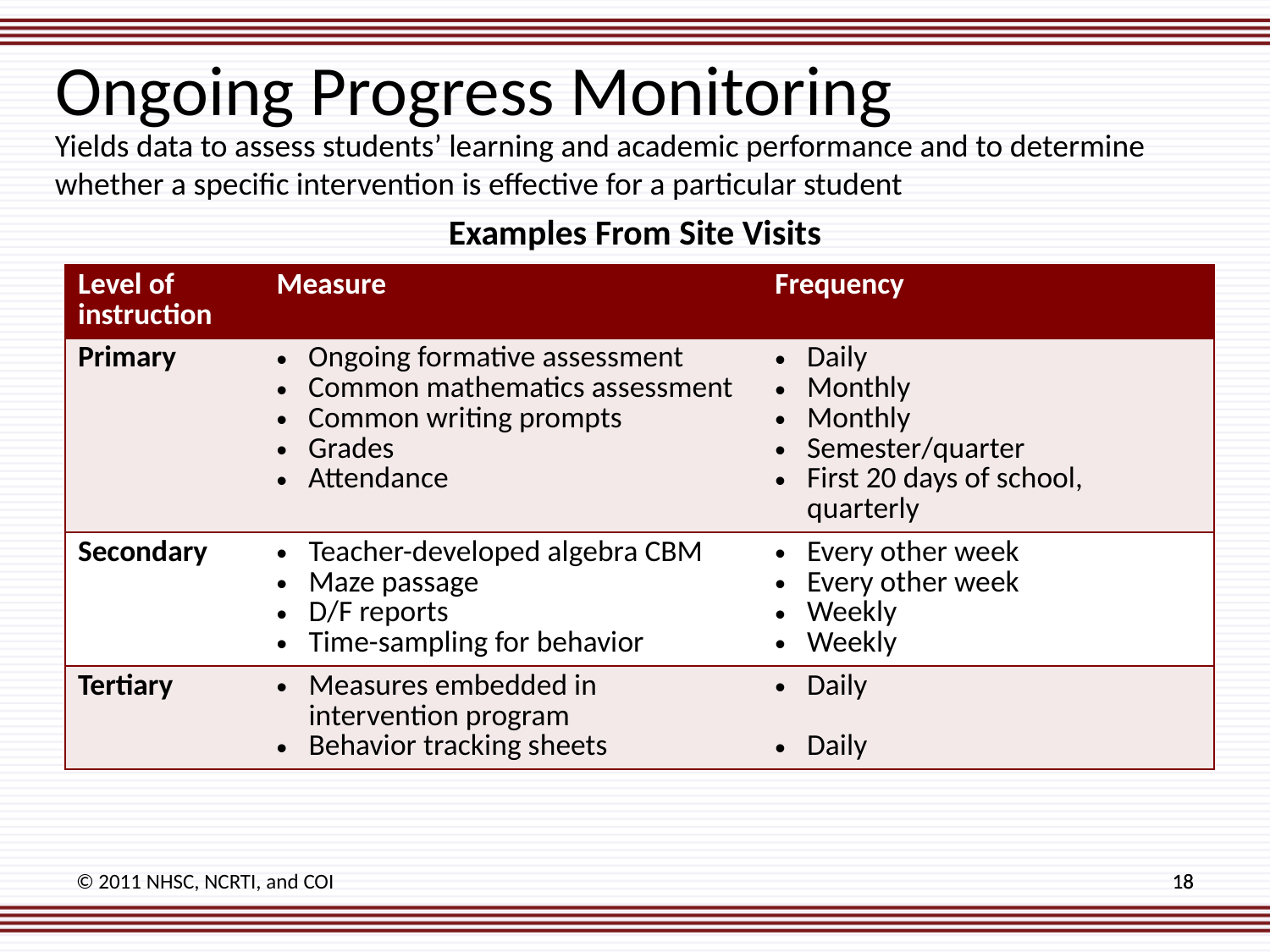

Ongoing Progress Monitoring
Yields data to assess students’ learning and academic performance and to determine whether a specific intervention is effective for a particular student
Examples From Site Visits
| Level of instruction | Measure | Frequency |
| --- | --- | --- |
| Primary | Ongoing formative assessment Common mathematics assessment Common writing prompts Grades Attendance | Daily Monthly Monthly Semester/quarter First 20 days of school, quarterly |
| Secondary | Teacher-developed algebra CBM Maze passage D/F reports Time-sampling for behavior | Every other week Every other week Weekly Weekly |
| Tertiary | Measures embedded in intervention program Behavior tracking sheets | Daily Daily |
© 2011 NHSC, NCRTI, and COI
18
18